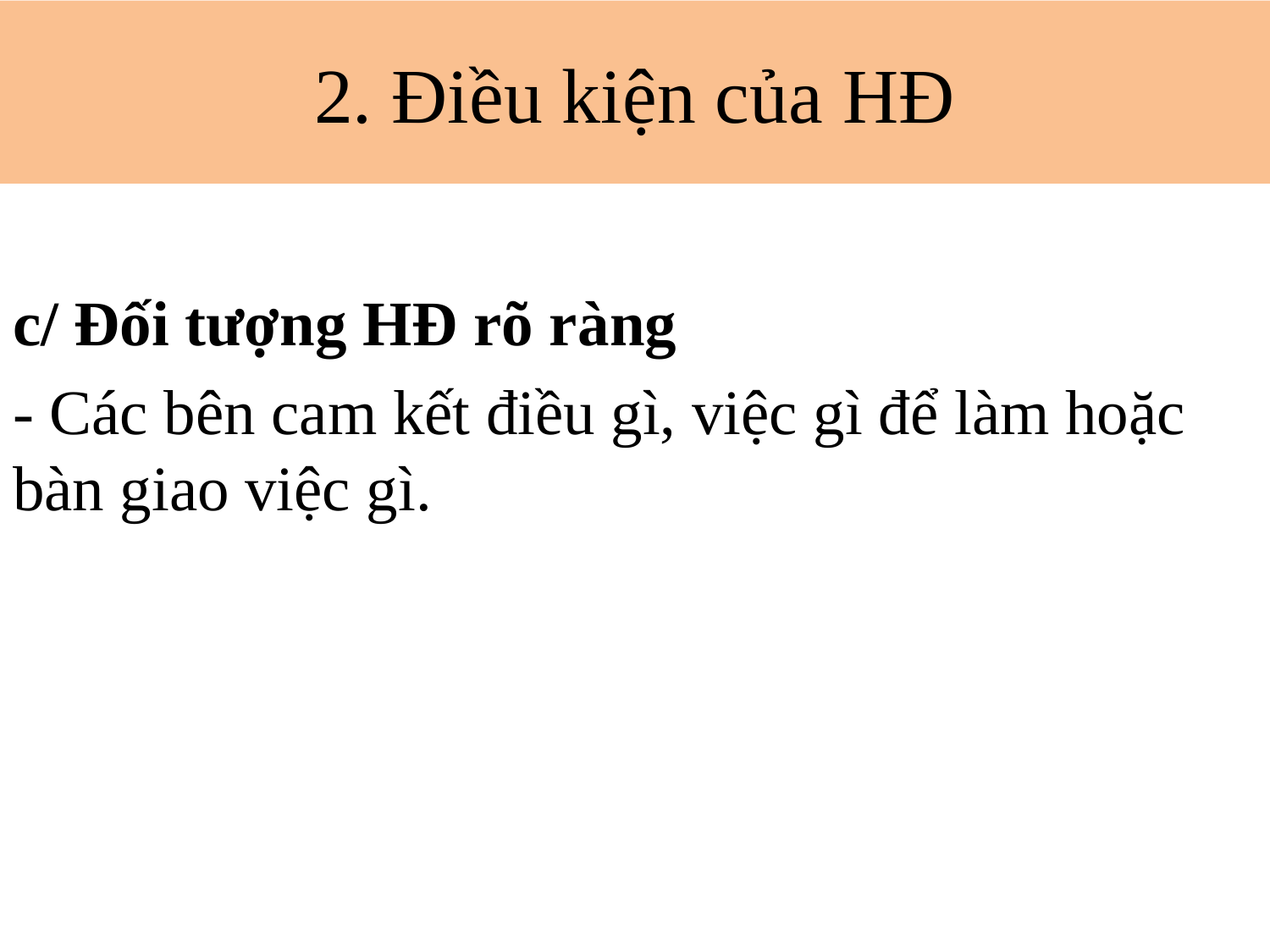

2. Điều kiện của HĐ
# 2. Điều kiện của HĐ
c/ Đối tượng HĐ rõ ràng
- Các bên cam kết điều gì, việc gì để làm hoặc bàn giao việc gì.